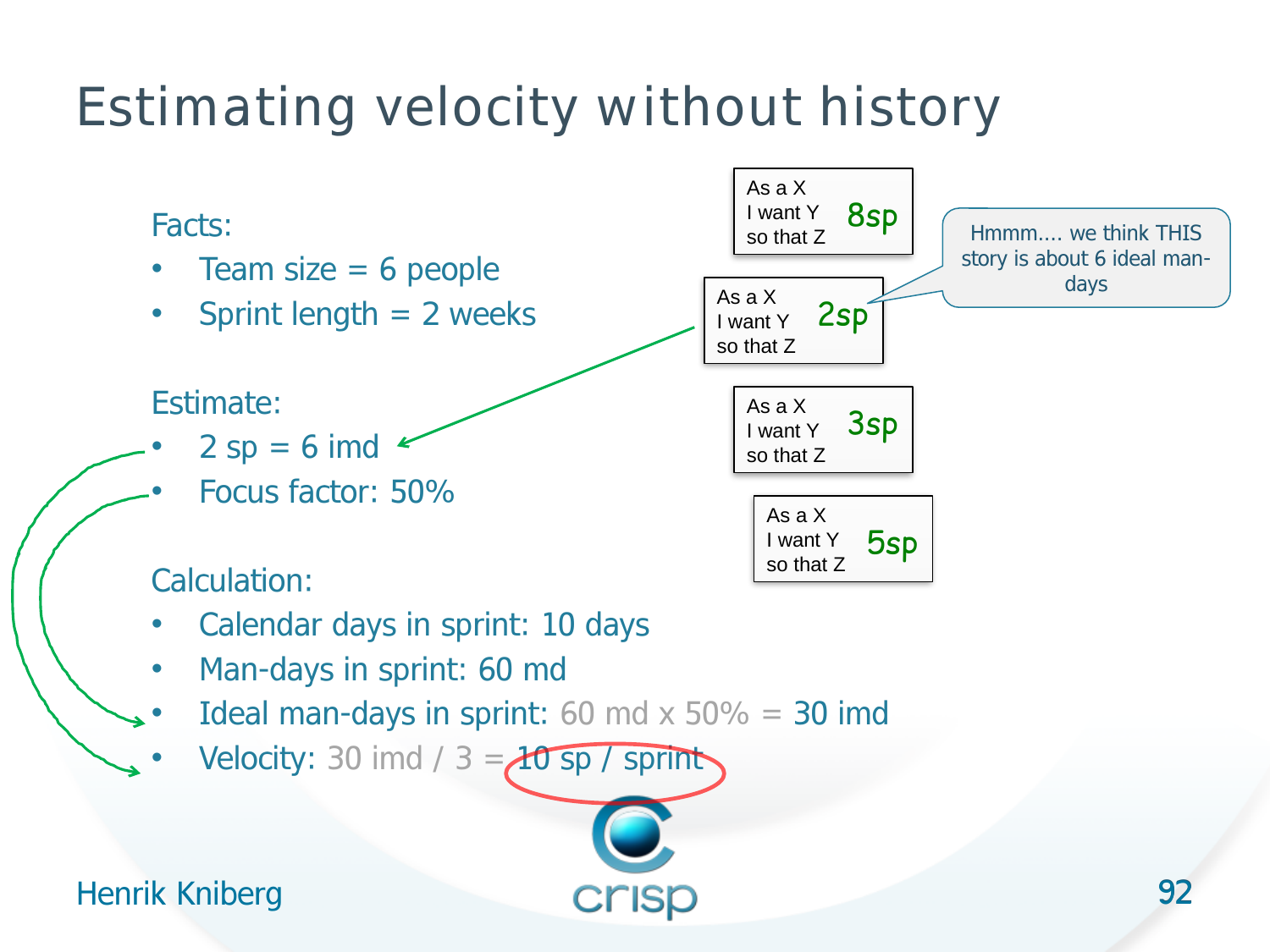

# Estimating velocity without history
As a X
I want Y
so that Z
8sp
Facts:
Team size = 6 people
Sprint length = 2 weeks

Estimate:
2 sp = 6 imd
Focus factor: 50%

Calculation:
Calendar days in sprint: 10 days
Man-days in sprint: 60 md
Ideal man-days in sprint: 60 md x 50% = 30 imd
Velocity: 30 imd / 3 = 10 sp / sprint

Hmmm.... we think THIS story is about 6 ideal man-days
As a X
I want Y
so that Z
2sp
As a X
I want Y
so that Z
3sp

As a X
I want Y
so that Z
5sp

92
Henrik Kniberg